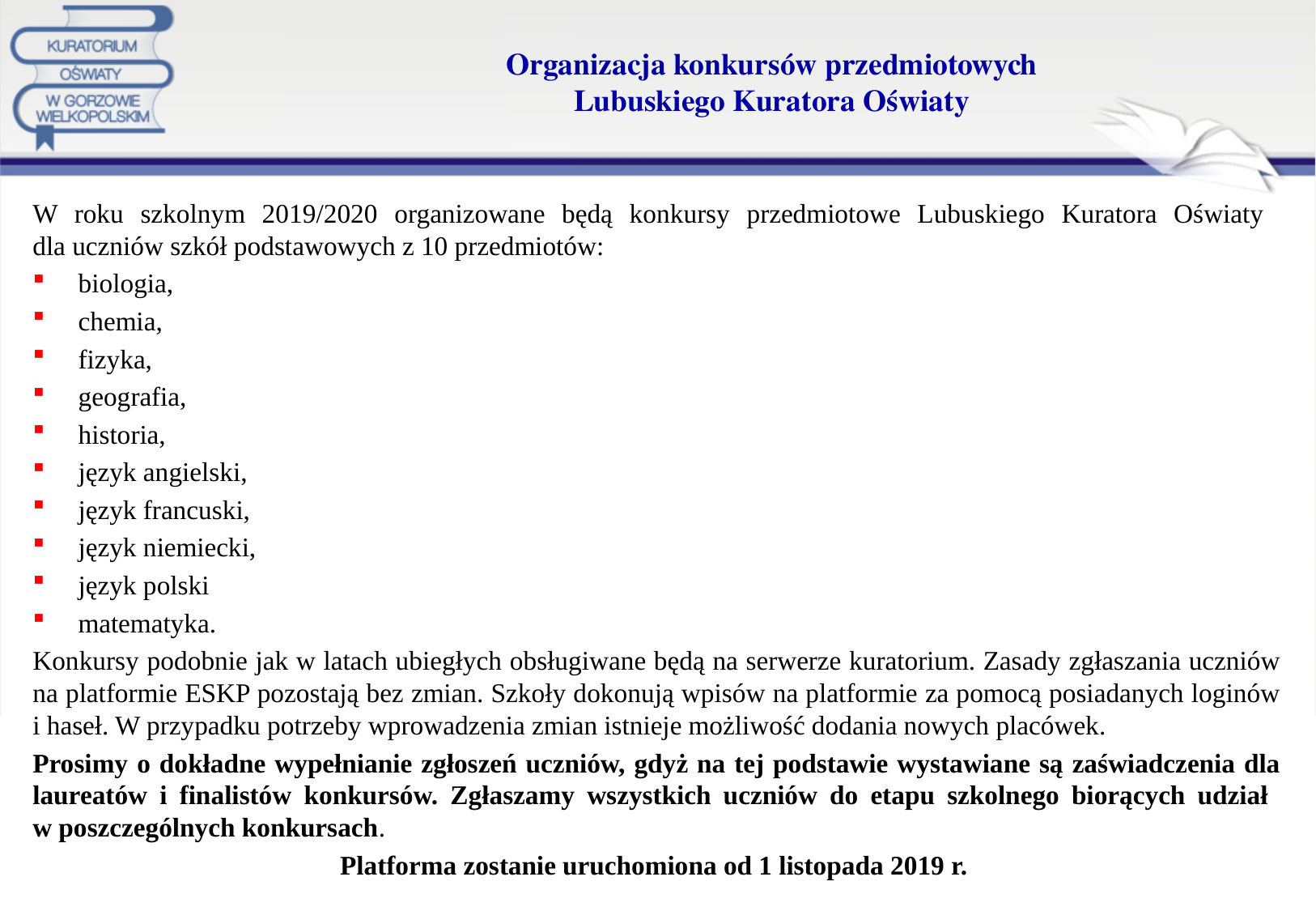

# Organizacja konkursów przedmiotowych Lubuskiego Kuratora Oświaty
W roku szkolnym 2019/2020 organizowane będą konkursy przedmiotowe Lubuskiego Kuratora Oświaty
dla uczniów szkół podstawowych z 10 przedmiotów:
biologia,
chemia,
fizyka,
geografia,
historia,
język angielski,
język francuski,
język niemiecki,
język polski
matematyka.
Konkursy podobnie jak w latach ubiegłych obsługiwane będą na serwerze kuratorium. Zasady zgłaszania uczniów na platformie ESKP pozostają bez zmian. Szkoły dokonują wpisów na platformie za pomocą posiadanych loginów i haseł. W przypadku potrzeby wprowadzenia zmian istnieje możliwość dodania nowych placówek.
Prosimy o dokładne wypełnianie zgłoszeń uczniów, gdyż na tej podstawie wystawiane są zaświadczenia dla laureatów i finalistów konkursów. Zgłaszamy wszystkich uczniów do etapu szkolnego biorących udział
w poszczególnych konkursach.
Platforma zostanie uruchomiona od 1 listopada 2019 r.